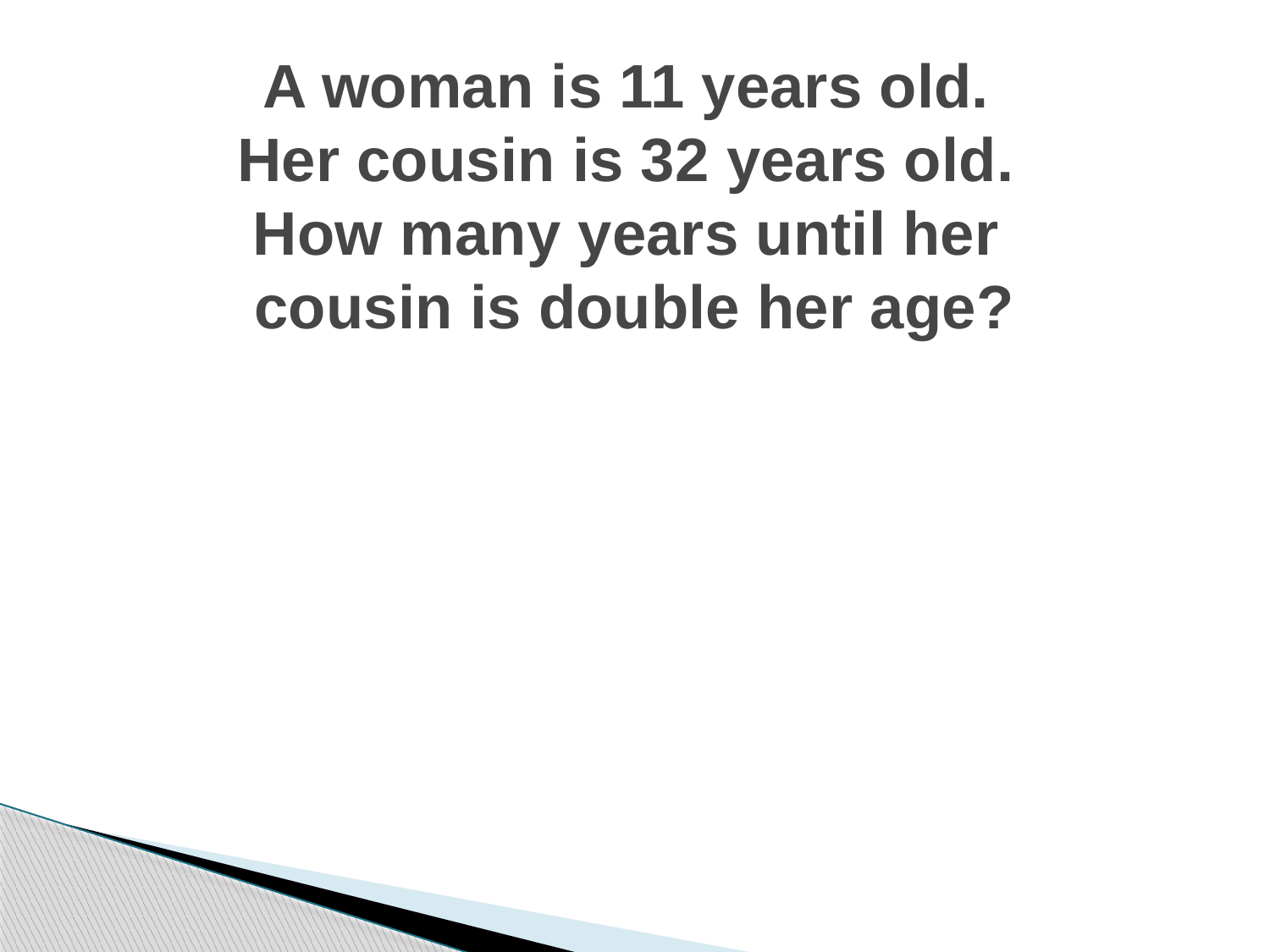

# A woman is 11 years old. Her cousin is 32 years old. How many years until her cousin is double her age?